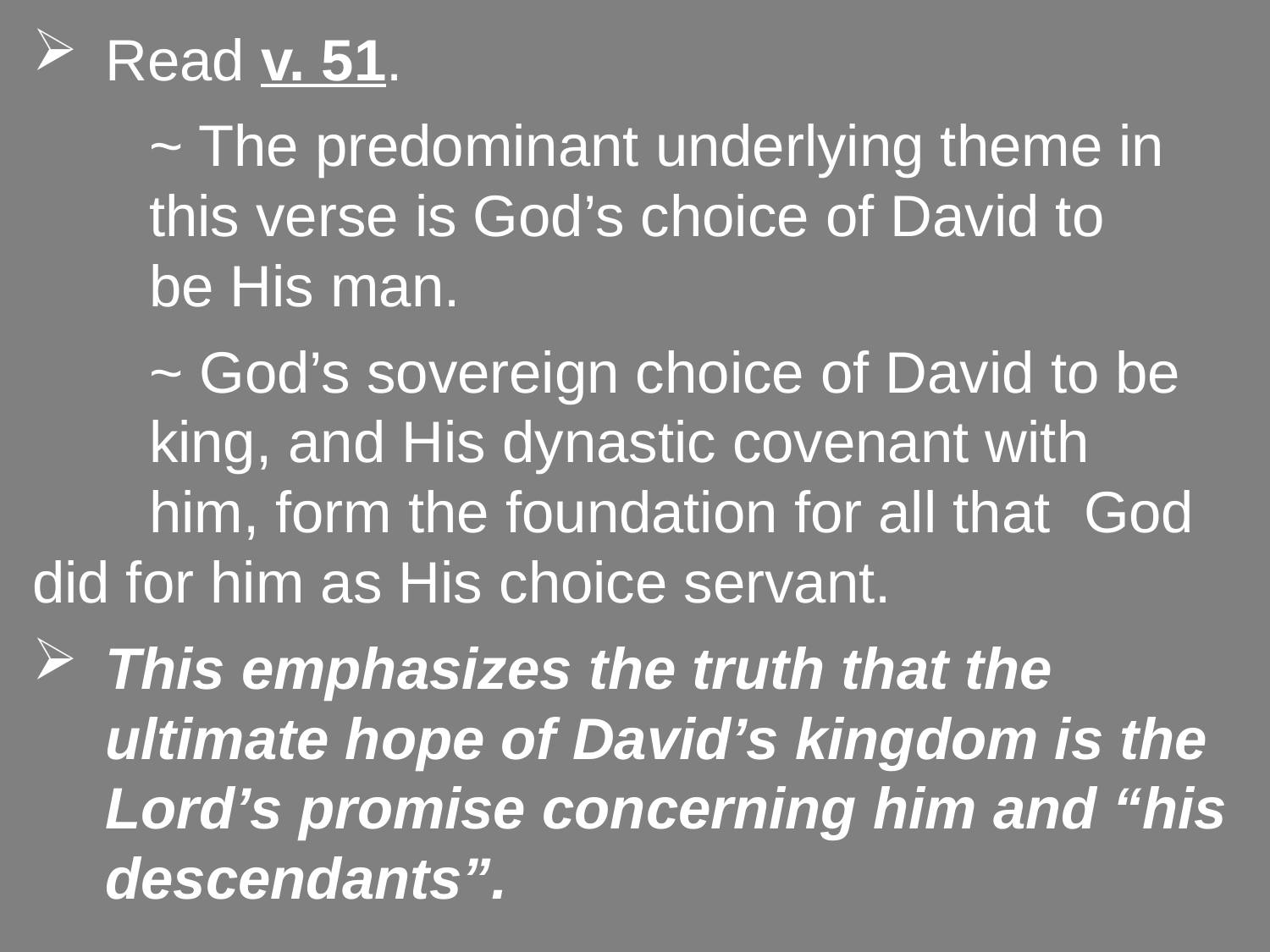

Read v. 51.
		~ The predominant underlying theme in 					this verse is God’s choice of David to 					be His man.
		~ God’s sovereign choice of David to be 					king, and His dynastic covenant with 					him, form the foundation for all that 						God did for him as His choice servant.
This emphasizes the truth that the ultimate hope of David’s kingdom is the Lord’s promise concerning him and “his descendants”.